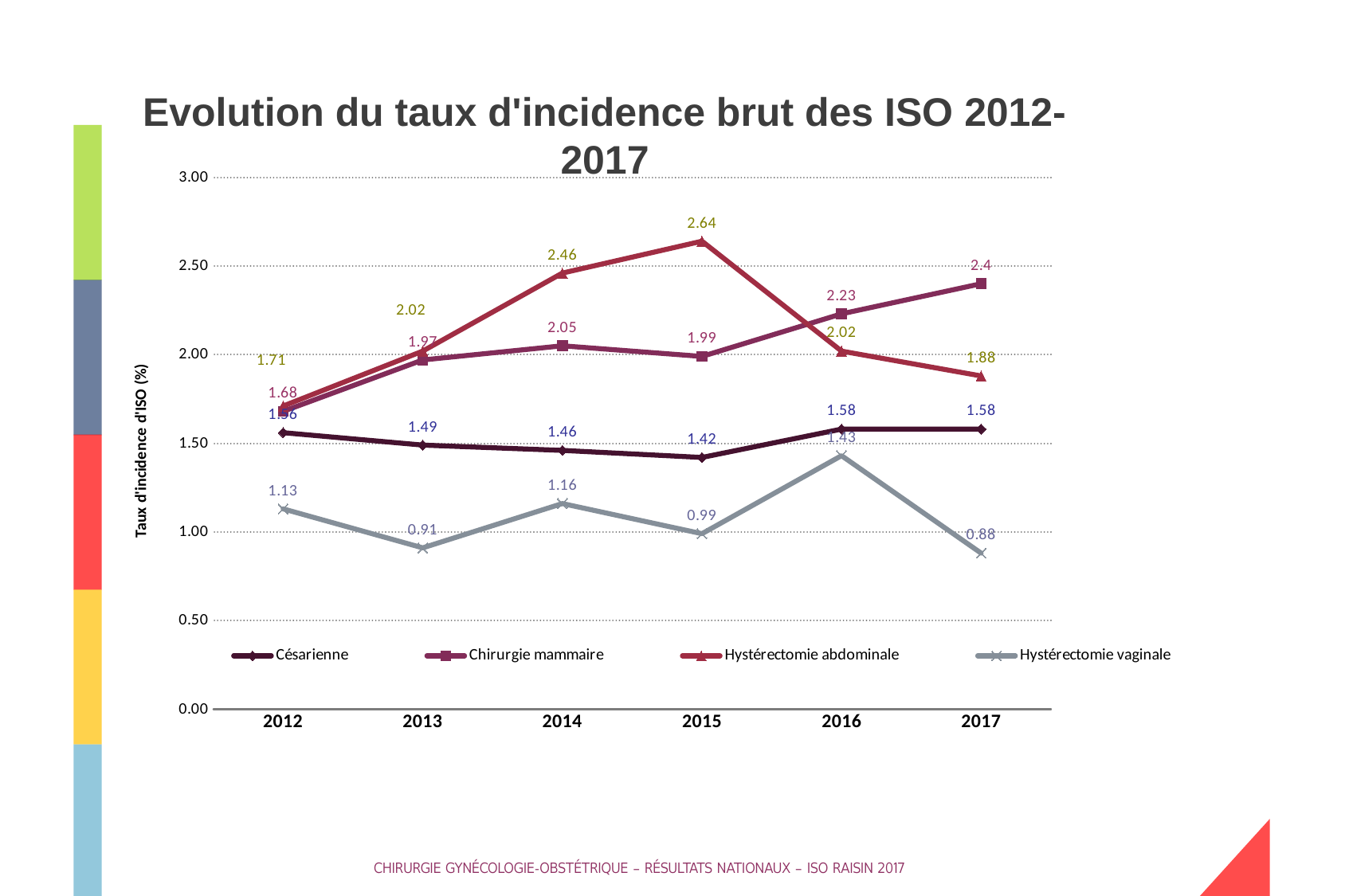

Evolution du taux d'incidence brut des ISO 2012-2017

### Chart

| Category | Césarienne | Chirurgie mammaire | Hystérectomie abdominale | Hystérectomie vaginale |
|---|---|---|---|---|
| 2012 | 1.56 | 1.6800000000000002 | 1.7100000000000002 | 1.1299999999999997 |
| 2013 | 1.49 | 1.97 | 2.02 | 0.91 |
| 2014 | 1.46 | 2.05 | 2.46 | 1.1599999999999997 |
| 2015 | 1.42 | 1.99 | 2.64 | 0.99 |
| 2016 | 1.58 | 2.23 | 2.02 | 1.43 |
| 2017 | 1.58 | 2.4 | 1.8800000000000001 | 0.8800000000000001 |
Chirurgie gynécologie-obstétrique – Résultats nationaux – ISO RAISIN 2017
10